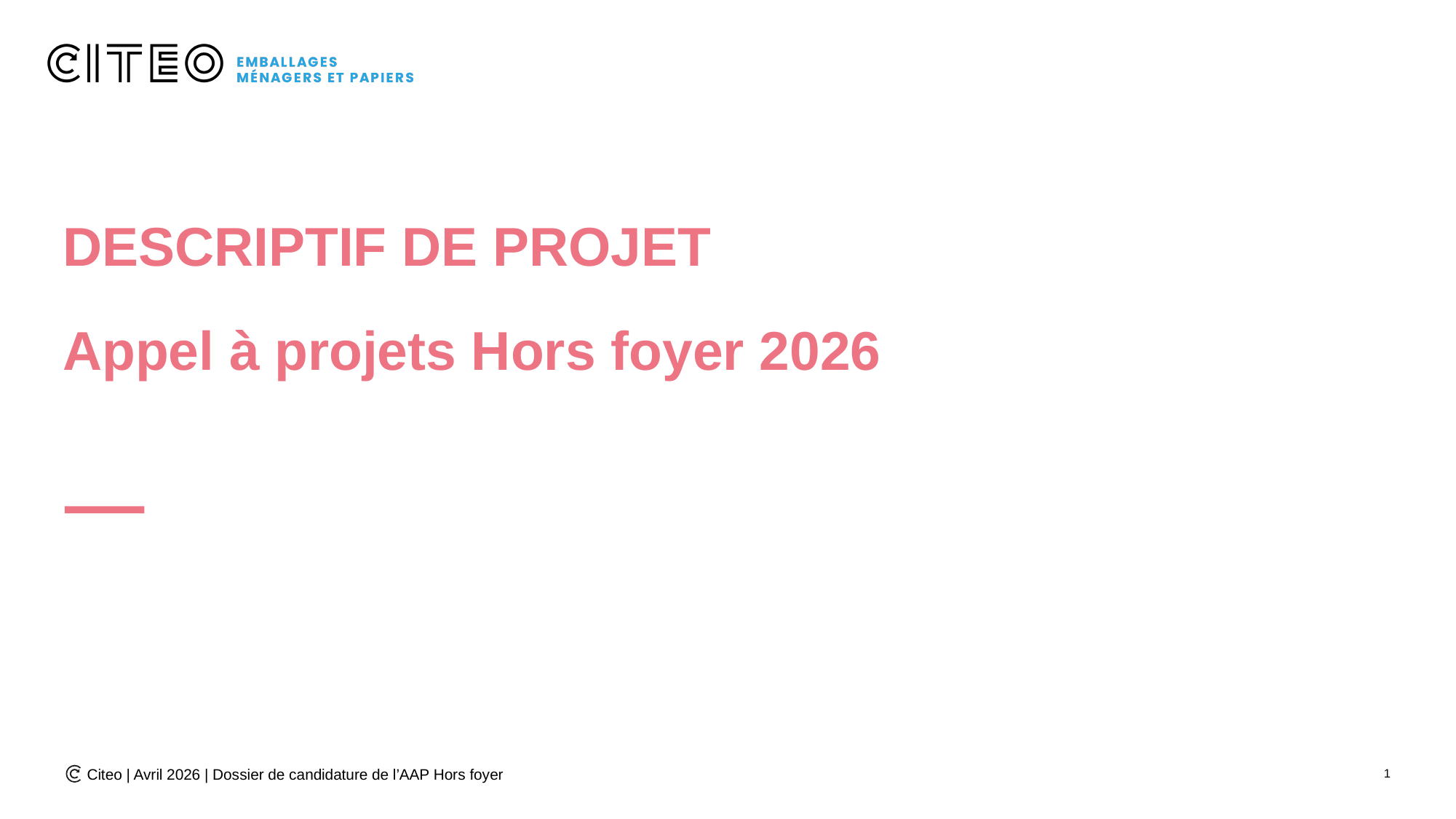

# DESCRIPTIF DE PROJET Appel à projets Hors foyer 2026

Citeo | Avril 2026 | Dossier de candidature de l’AAP Hors foyer
1